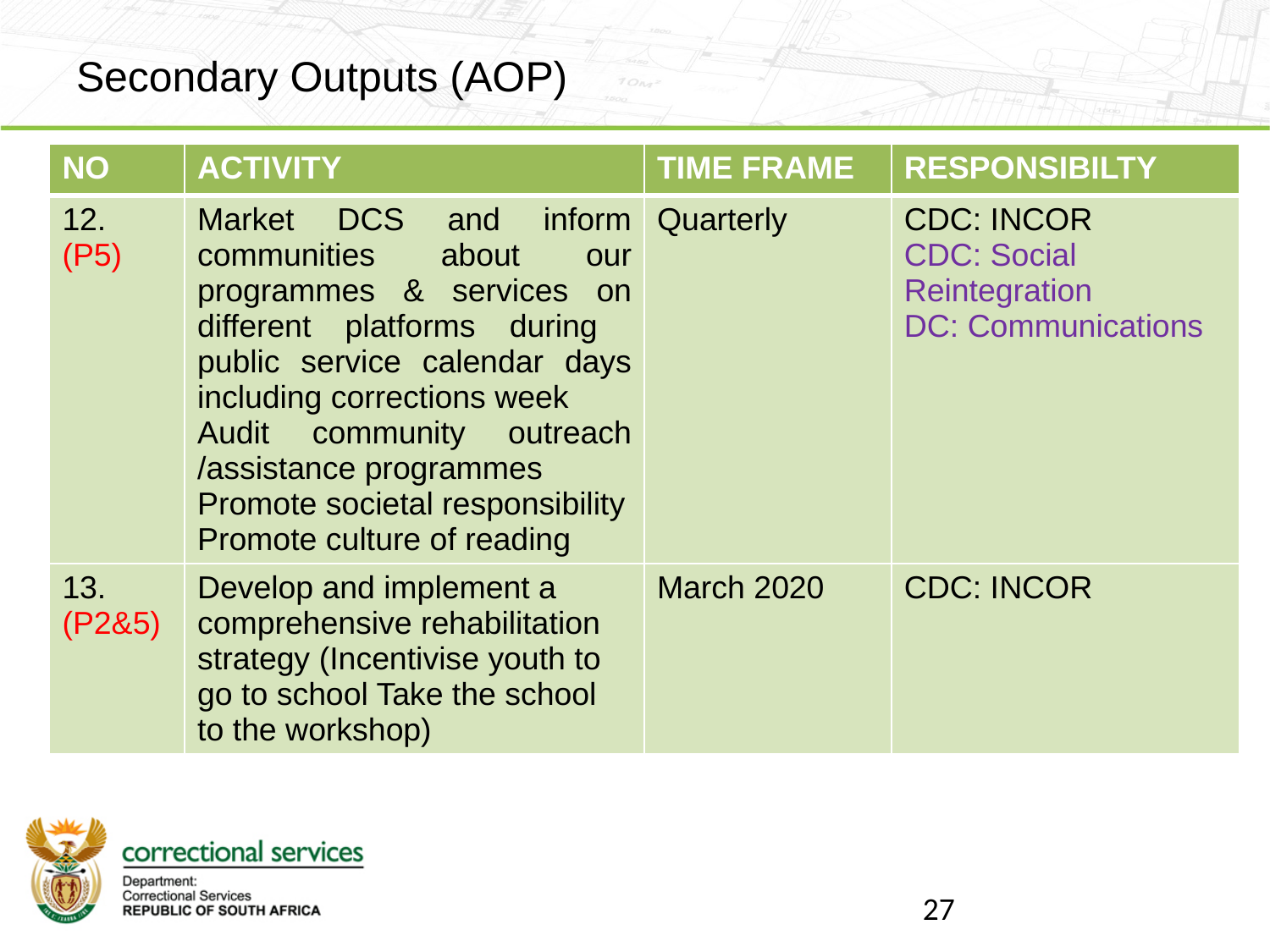

# Secondary Outputs (AOP)
| NO | ACTIVITY | TIME FRAME | RESPONSIBILTY |
| --- | --- | --- | --- |
| 12. (P5) | Market DCS and inform communities about our programmes & services on different platforms during public service calendar days including corrections week Audit community outreach /assistance programmes Promote societal responsibility Promote culture of reading | Quarterly | CDC: INCOR CDC: Social Reintegration DC: Communications |
| 13. (P2&5) | Develop and implement a comprehensive rehabilitation strategy (Incentivise youth to go to school Take the school to the workshop) | March 2020 | CDC: INCOR |
27